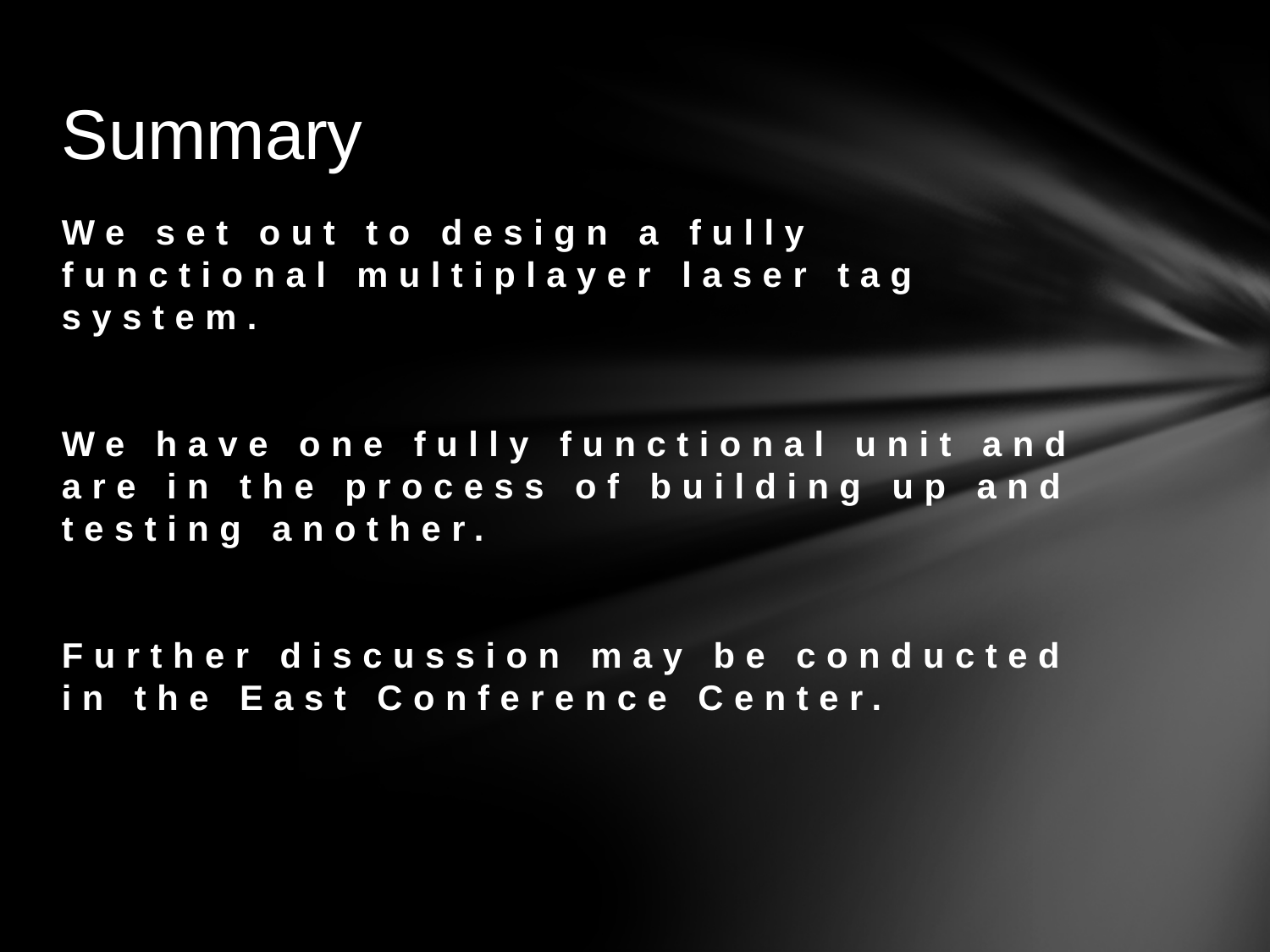

# Summary
We set out to design a fully functional multiplayer laser tag system.

We have one fully functional unit and are in the process of building up and testing another.

Further discussion may be conducted in the East Conference Center.